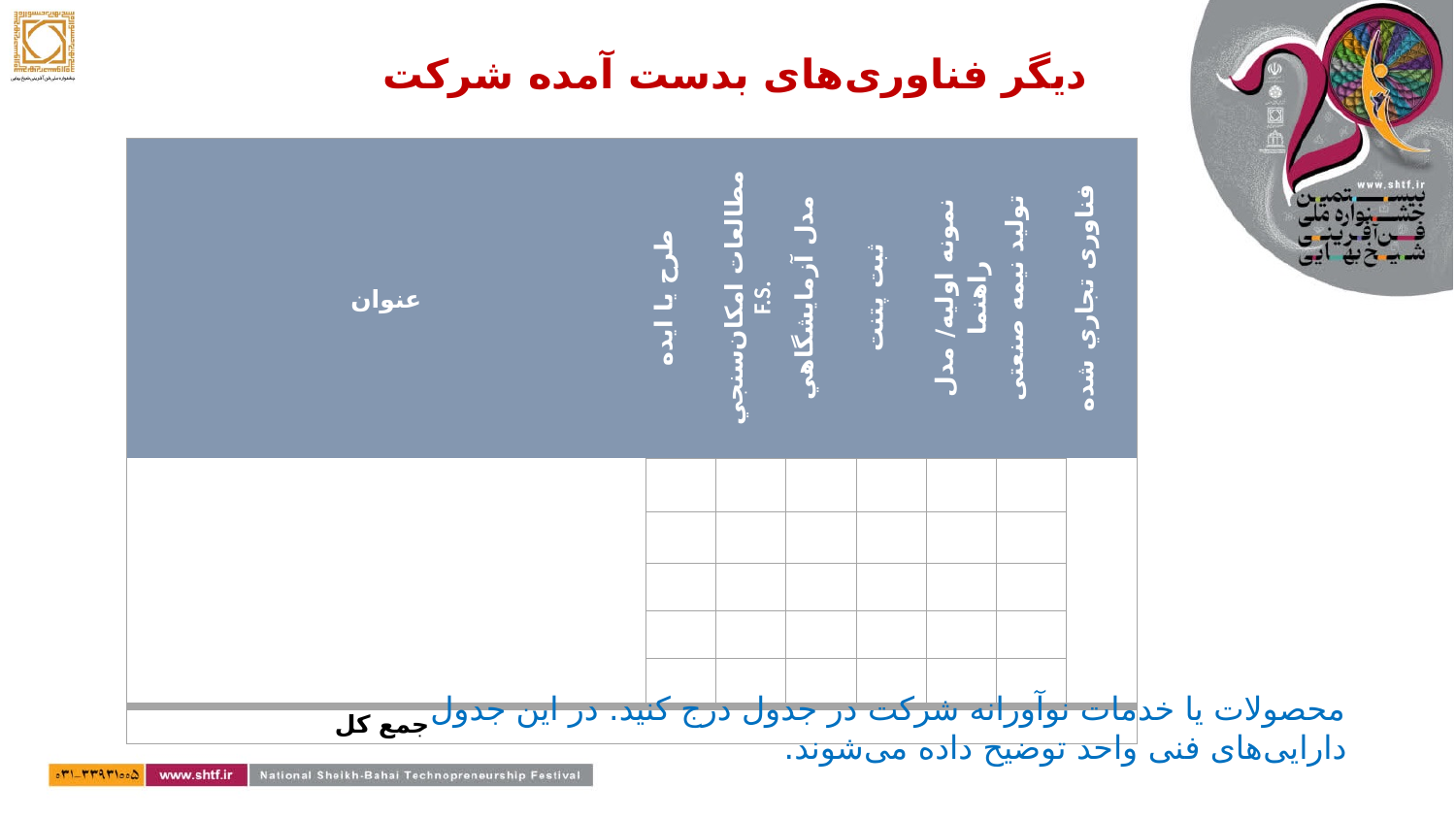

# دیگر فناوری‌های بدست آمده شرکت
| عنوان | طرح يا ايده | مطالعات امكان‌سنجي F.S. | مدل آزمايشگاهي | ثبت پتنت | نمونه اوليه/ مدل راهنما | توليد نيمه صنعتی | فناوری تجاري شده |
| --- | --- | --- | --- | --- | --- | --- | --- |
|  |  |  |  |  |  |  |  |
|  |  |  |  |  |  |  |  |
|  |  |  |  |  |  |  |  |
|  |  |  |  |  |  |  |  |
|  |  |  |  |  |  |  |  |
| جمع کل |  |  |  |  |  |  |  |
محصولات یا خدمات نوآورانه شرکت در جدول درج کنید. در این جدول دارایی‌های فنی واحد توضیح داده می‌شوند.